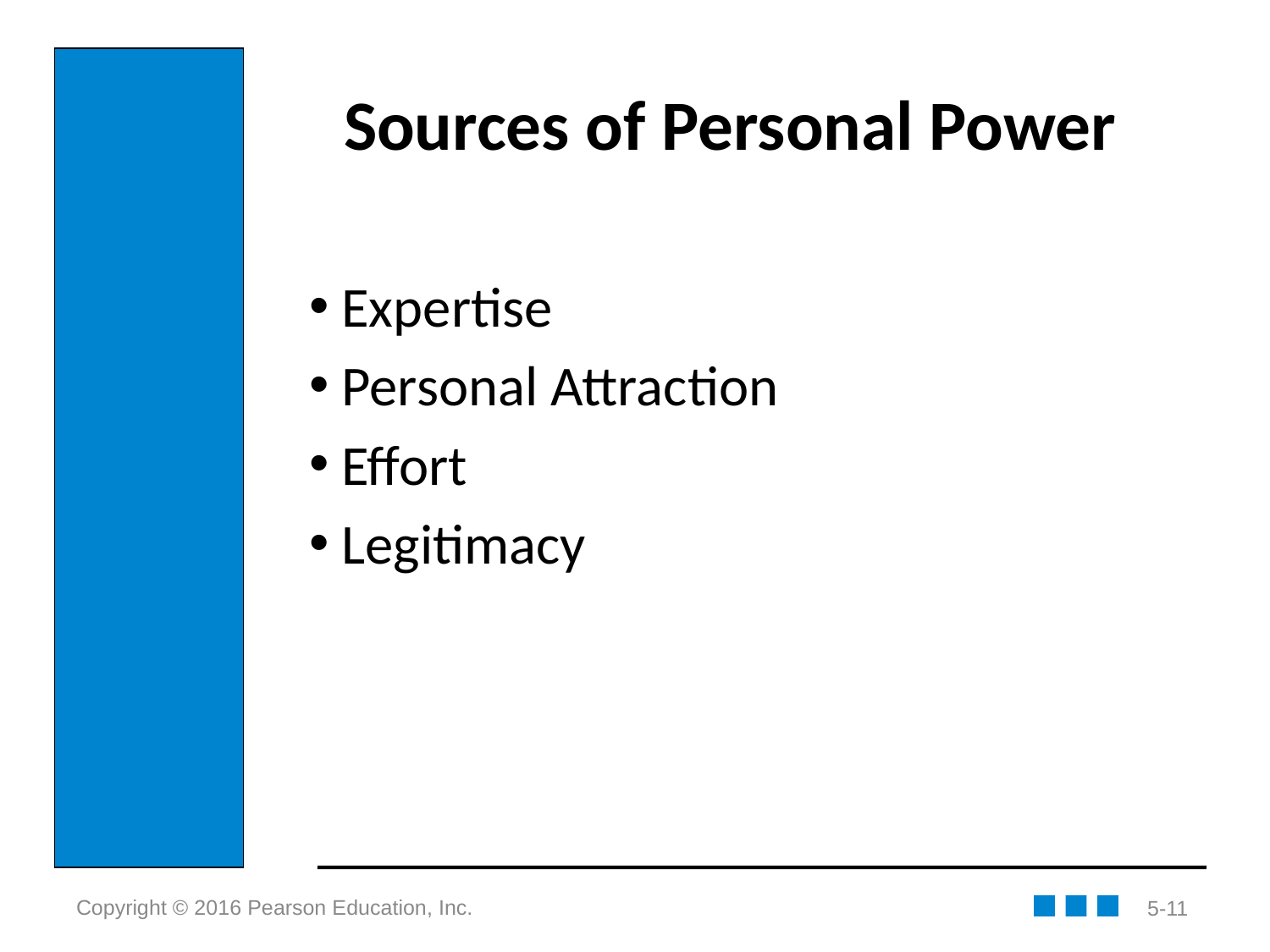

# Sources of Personal Power

Expertise
Personal Attraction
Effort
Legitimacy

5-11
Copyright © 2016 Pearson Education, Inc.